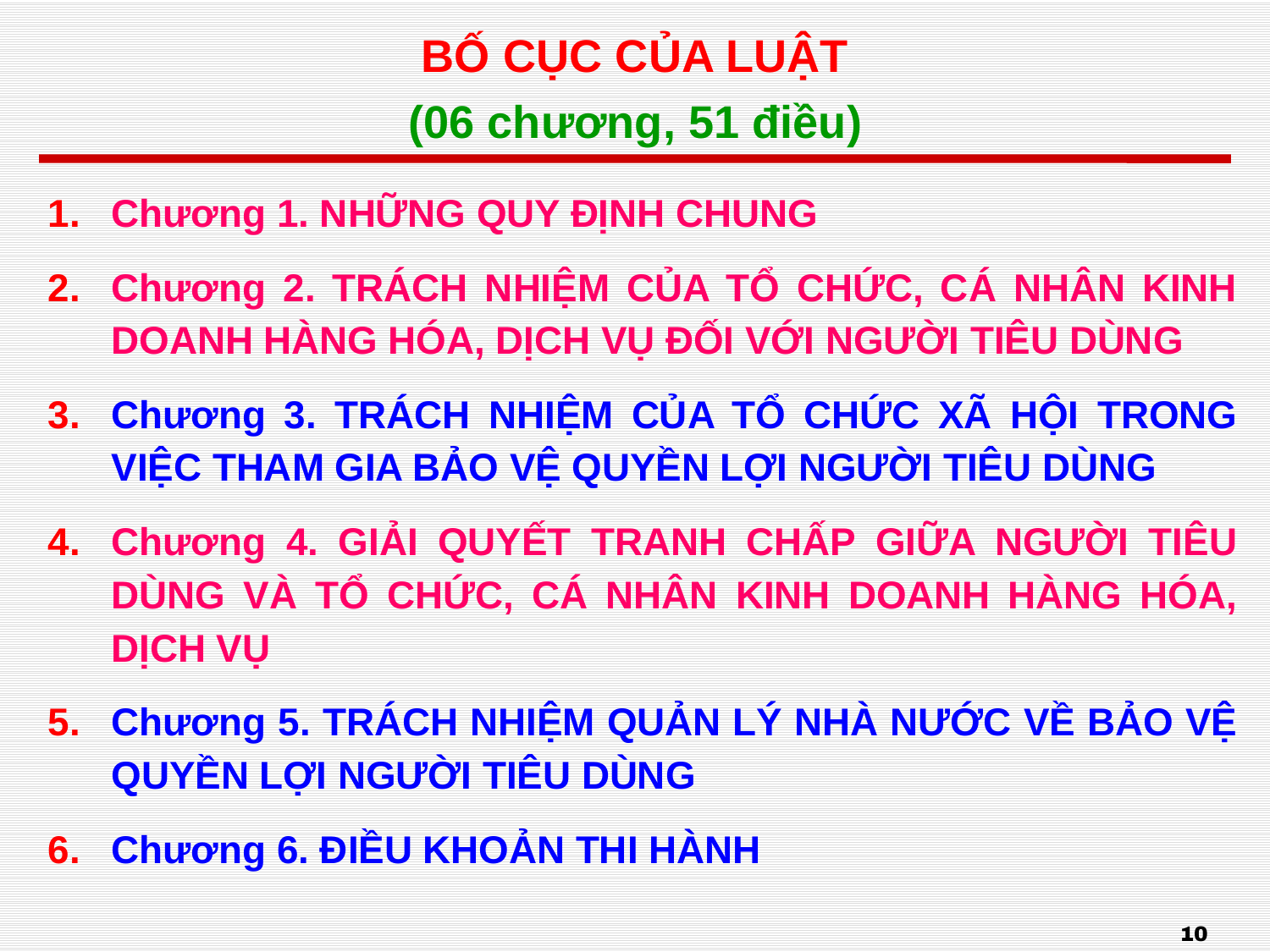

# BỐ CỤC CỦA LUẬT (06 chương, 51 điều)
Chương 1. NHỮNG QUY ĐỊNH CHUNG
Chương 2. TRÁCH NHIỆM CỦA TỔ CHỨC, CÁ NHÂN KINH DOANH HÀNG HÓA, DỊCH VỤ ĐỐI VỚI NGƯỜI TIÊU DÙNG
Chương 3. TRÁCH NHIỆM CỦA TỔ CHỨC XÃ HỘI TRONG VIỆC THAM GIA BẢO VỆ QUYỀN LỢI NGƯỜI TIÊU DÙNG
Chương 4. GIẢI QUYẾT TRANH CHẤP GIỮA NGƯỜI TIÊU DÙNG VÀ TỔ CHỨC, CÁ NHÂN KINH DOANH HÀNG HÓA, DỊCH VỤ
Chương 5. TRÁCH NHIỆM QUẢN LÝ NHÀ NƯỚC VỀ BẢO VỆ QUYỀN LỢI NGƯỜI TIÊU DÙNG
Chương 6. ĐIỀU KHOẢN THI HÀNH